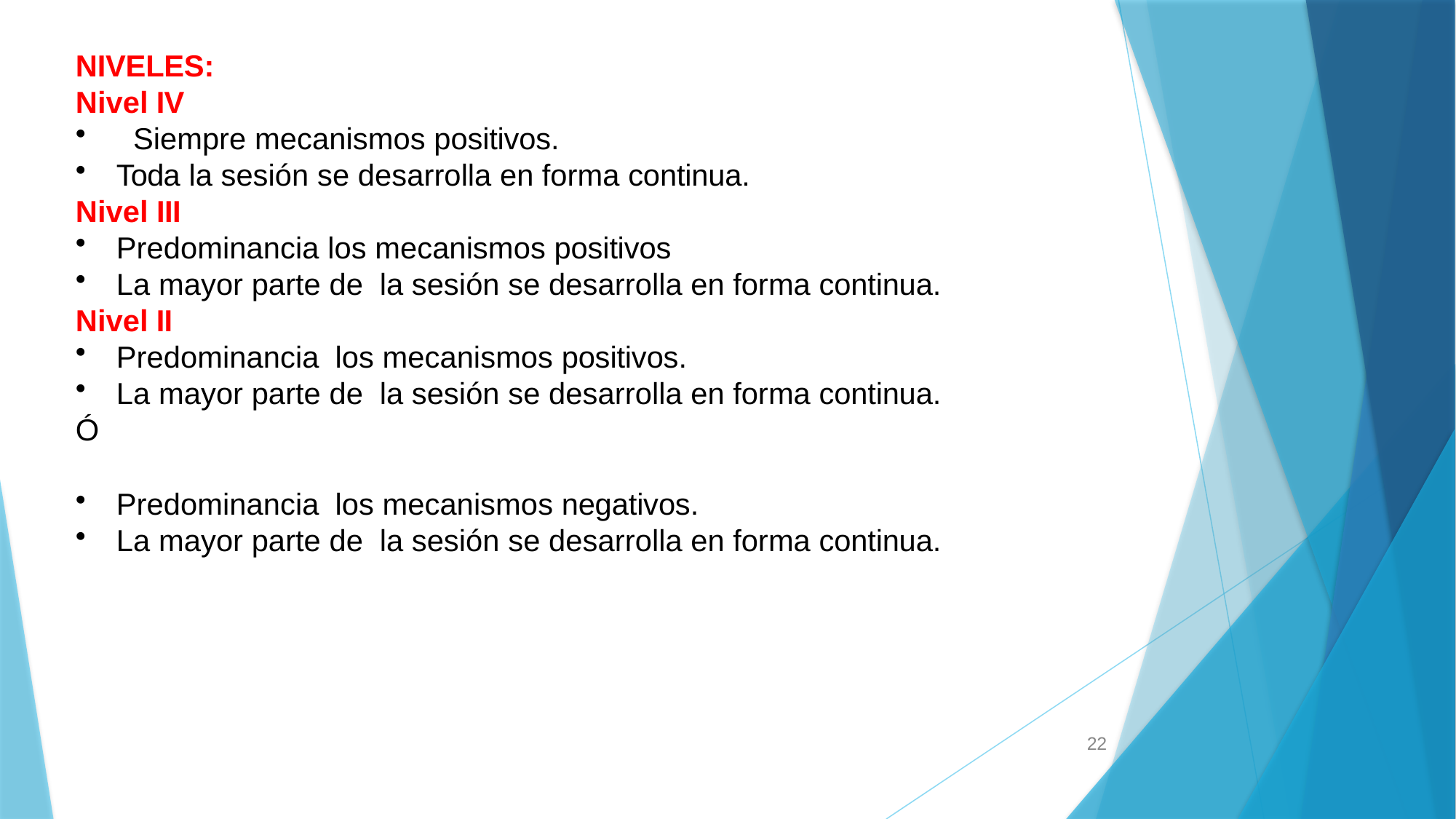

NIVELES:
Nivel IV
Siempre mecanismos positivos.
Toda la sesión se desarrolla en forma continua.
Nivel III
Predominancia los mecanismos positivos
La mayor parte de  la sesión se desarrolla en forma continua.
Nivel II
Predominancia los mecanismos positivos.
La mayor parte de  la sesión se desarrolla en forma continua.
Ó

Predominancia los mecanismos negativos.
La mayor parte de  la sesión se desarrolla en forma continua.
22